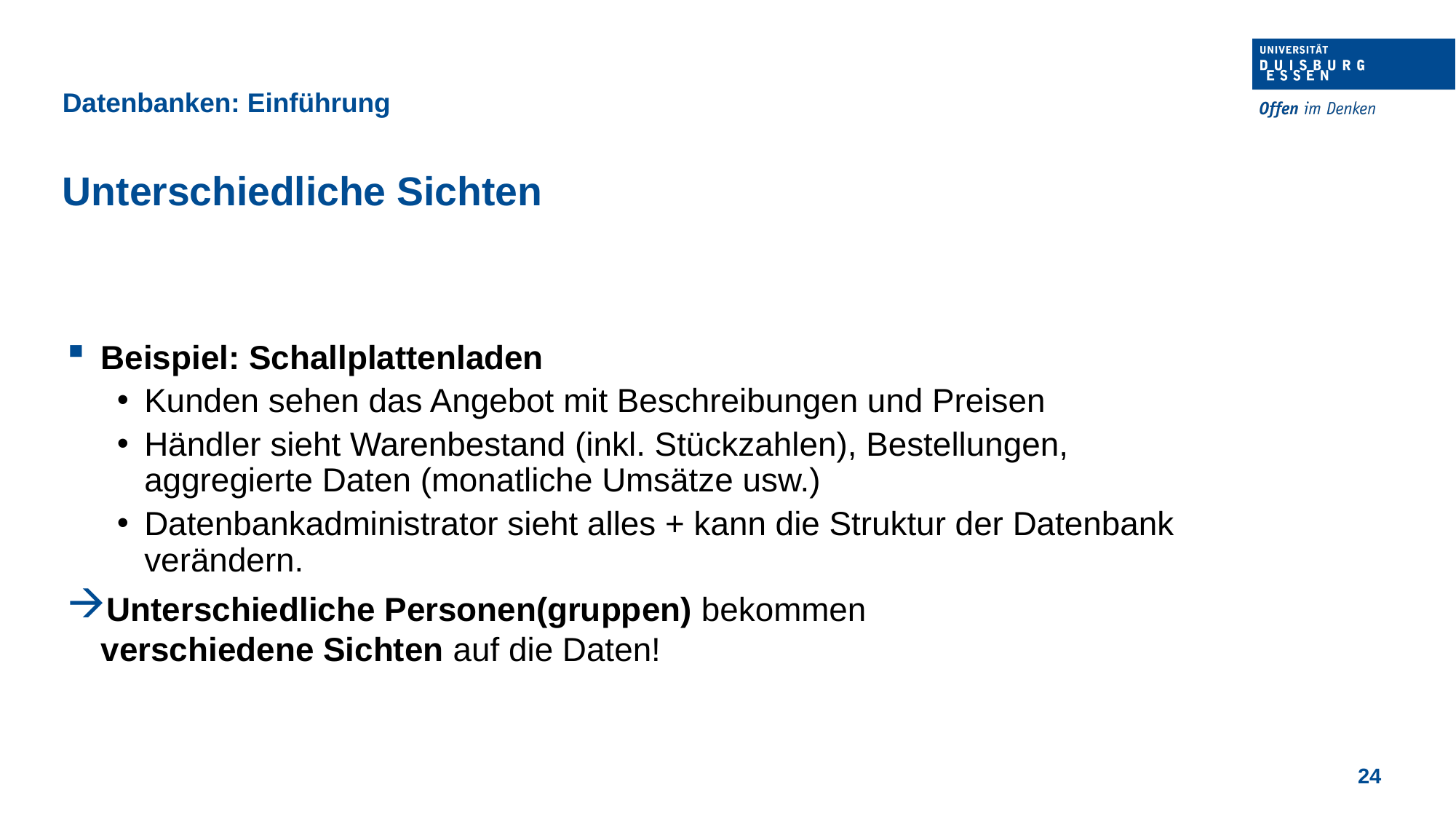

Datenbanken: Einführung
Unterschiedliche Sichten
Beispiel: Schallplattenladen
Kunden sehen das Angebot mit Beschreibungen und Preisen
Händler sieht Warenbestand (inkl. Stückzahlen), Bestellungen, aggregierte Daten (monatliche Umsätze usw.)
Datenbankadministrator sieht alles + kann die Struktur der Datenbank verändern.
Unterschiedliche Personen(gruppen) bekommen
verschiedene Sichten auf die Daten!

24